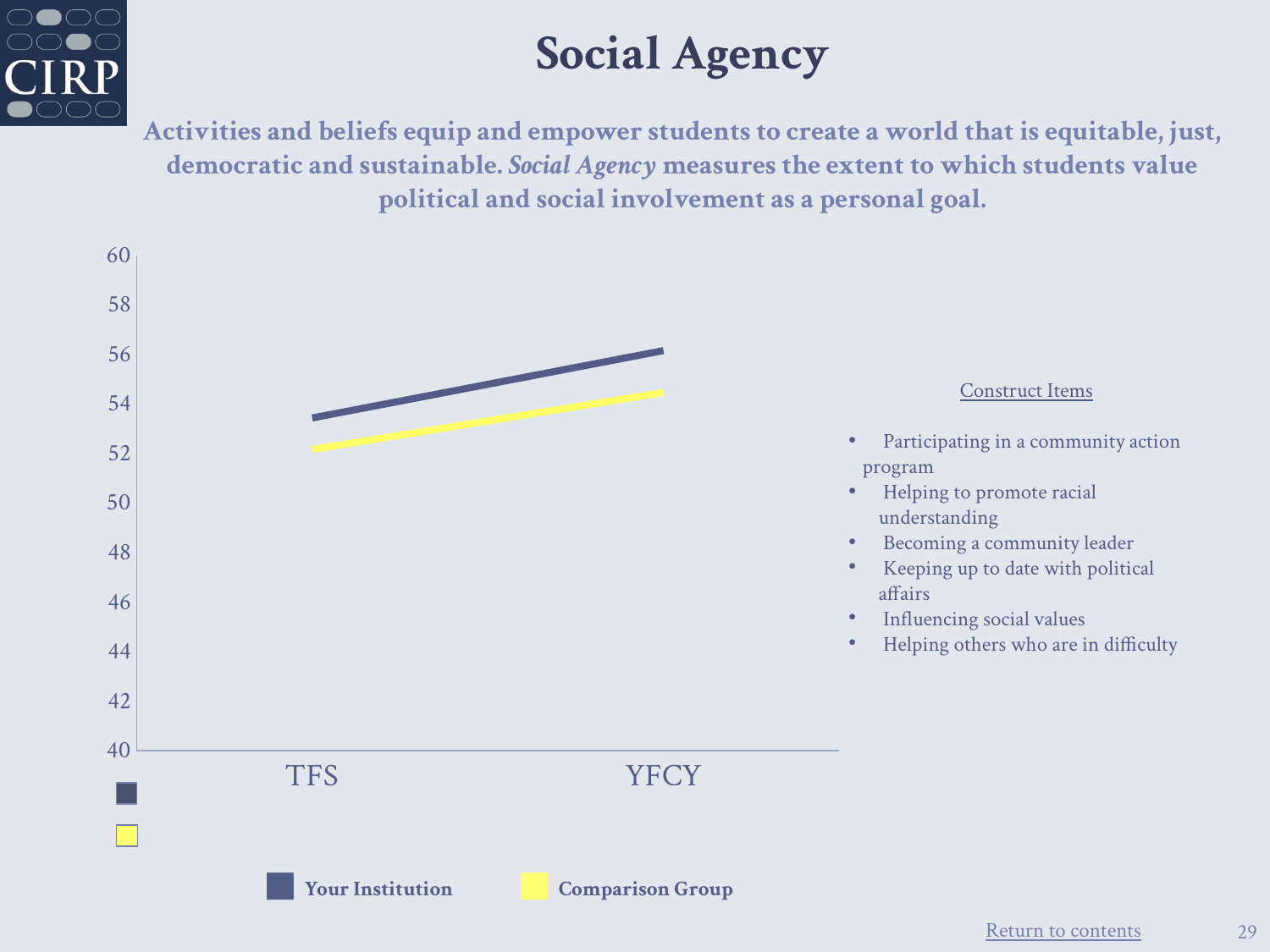

Social Agency
Activities and beliefs equip and empower students to create a world that is equitable, just, democratic and sustainable. Social Agency measures the extent to which students value political and social involvement as a personal goal.

### Chart: High Pluralistic Orientation

| Category |
|---|

### Chart

| Category | i | c |
|---|---|---|
| TFS | 53.43 | 52.16 |
| YFCY | 56.15 | 54.46 |
Construct Items

 Participating in a community action
   program
 Helping to promote racial understanding
 Becoming a community leader
 Keeping up to date with political affairs
 Influencing social values
 Helping others who are in difficulty

■ Your Institution
■ Comparison Group
29